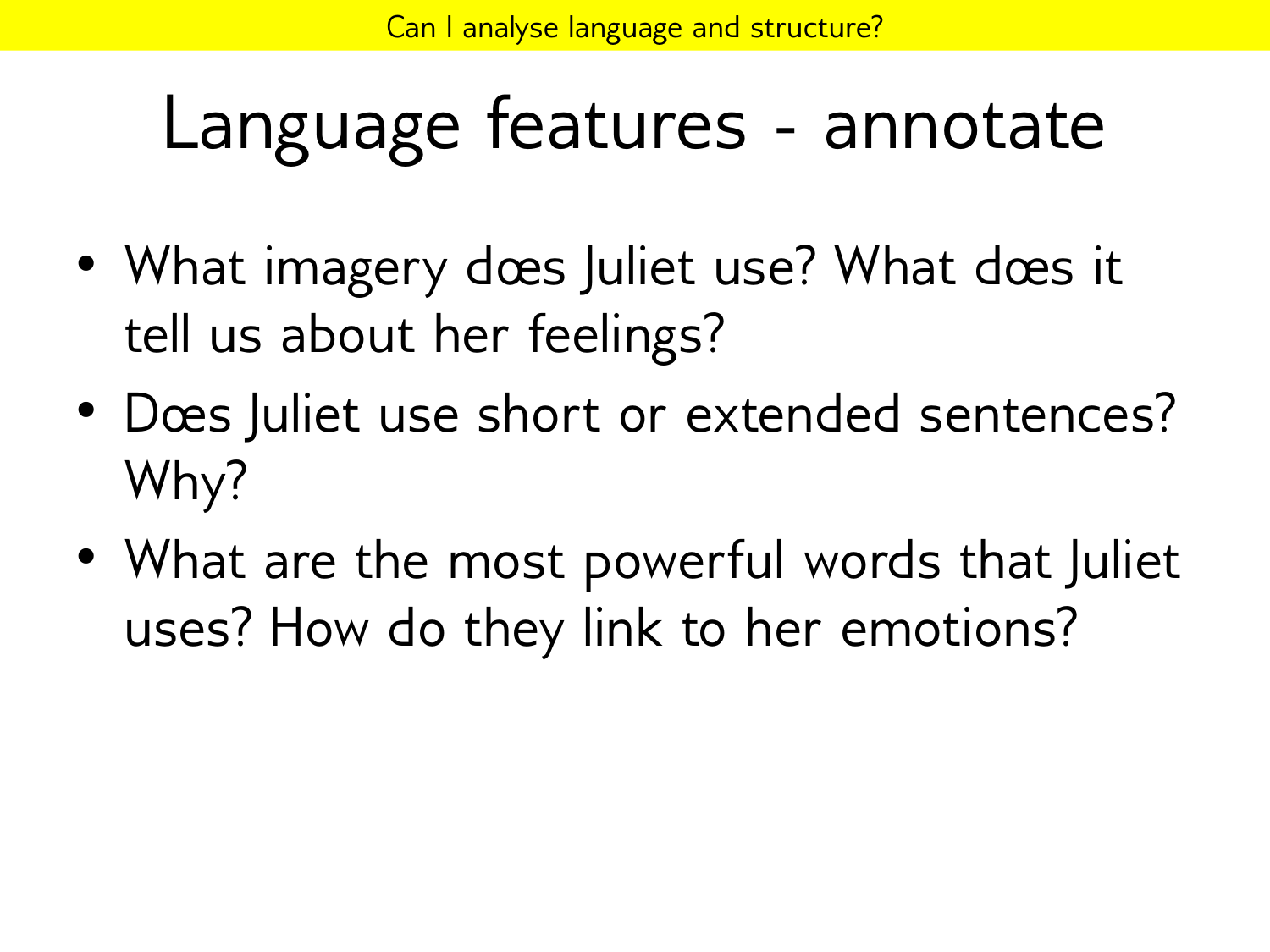

Can I analyse language and structure?
# Language features - annotate
What imagery does Juliet use? What does it tell us about her feelings?
Does Juliet use short or extended sentences? Why?
What are the most powerful words that Juliet uses? How do they link to her emotions?